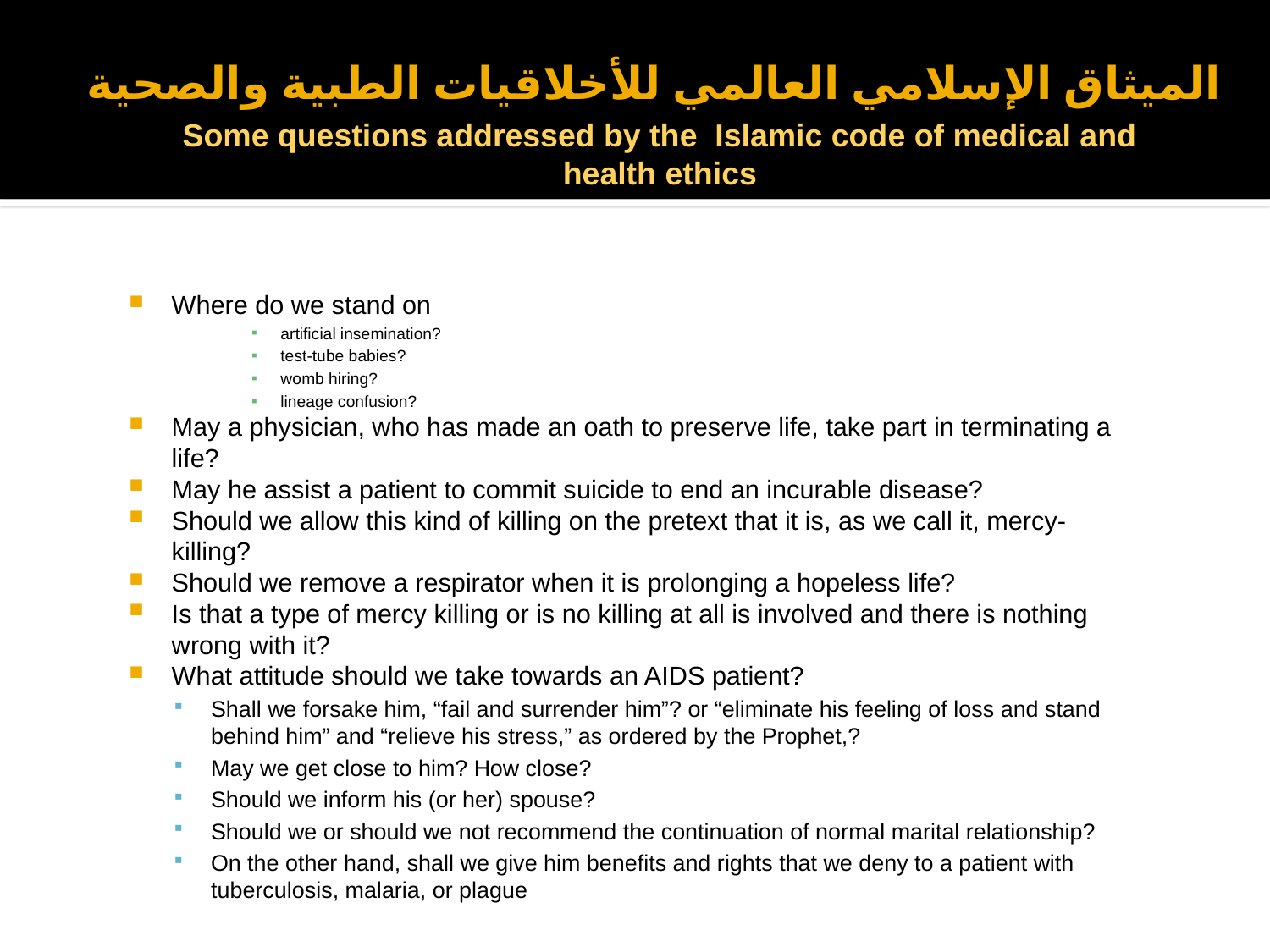

# الميثاق الإسلامي العالمي للأخلاقيات الطبية والصحية
Some questions addressed by the  Islamic code of medical and health ethics
Where do we stand on
 artificial insemination?
 test-tube babies?
 womb hiring?
 lineage confusion?
May a physician, who has made an oath to preserve life, take part in terminating a life?
May he assist a patient to commit suicide to end an incurable disease?
Should we allow this kind of killing on the pretext that it is, as we call it, mercy-killing?
Should we remove a respirator when it is prolonging a hopeless life?
Is that a type of mercy killing or is no killing at all is involved and there is nothing wrong with it?
What attitude should we take towards an AIDS patient?
Shall we forsake him, “fail and surrender him”? or “eliminate his feeling of loss and stand behind him” and “relieve his stress,” as ordered by the Prophet,?
May we get close to him? How close?
Should we inform his (or her) spouse?
Should we or should we not recommend the continuation of normal marital relationship?
On the other hand, shall we give him benefits and rights that we deny to a patient with tuberculosis, malaria, or plague